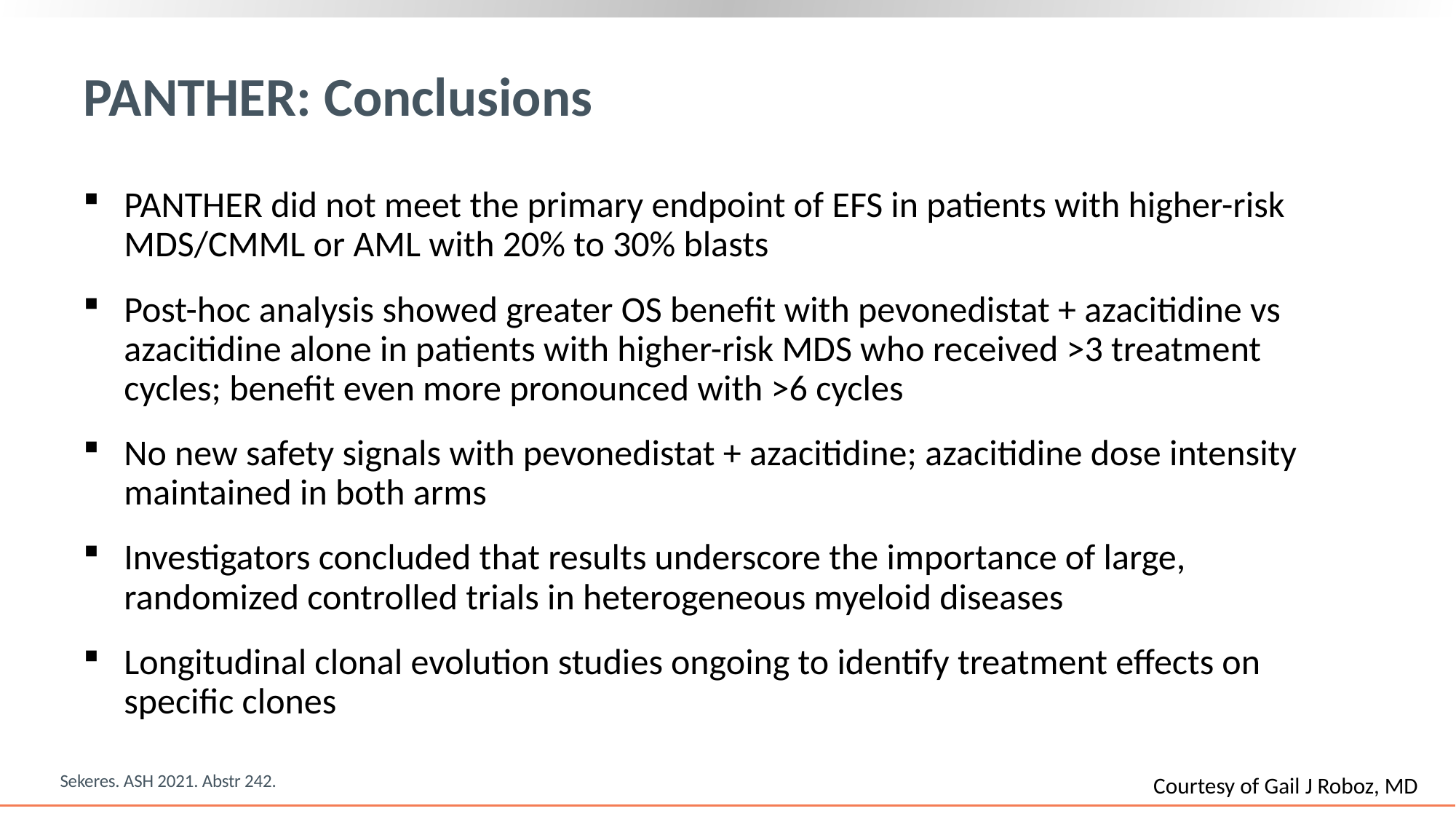

# PANTHER: Conclusions
PANTHER did not meet the primary endpoint of EFS in patients with higher-risk MDS/CMML or AML with 20% to 30% blasts
Post-hoc analysis showed greater OS benefit with pevonedistat + azacitidine vs azacitidine alone in patients with higher-risk MDS who received >3 treatment cycles; benefit even more pronounced with >6 cycles
No new safety signals with pevonedistat + azacitidine; azacitidine dose intensity maintained in both arms
Investigators concluded that results underscore the importance of large, randomized controlled trials in heterogeneous myeloid diseases
Longitudinal clonal evolution studies ongoing to identify treatment effects on specific clones
Sekeres. ASH 2021. Abstr 242.
Courtesy of Gail J Roboz, MD